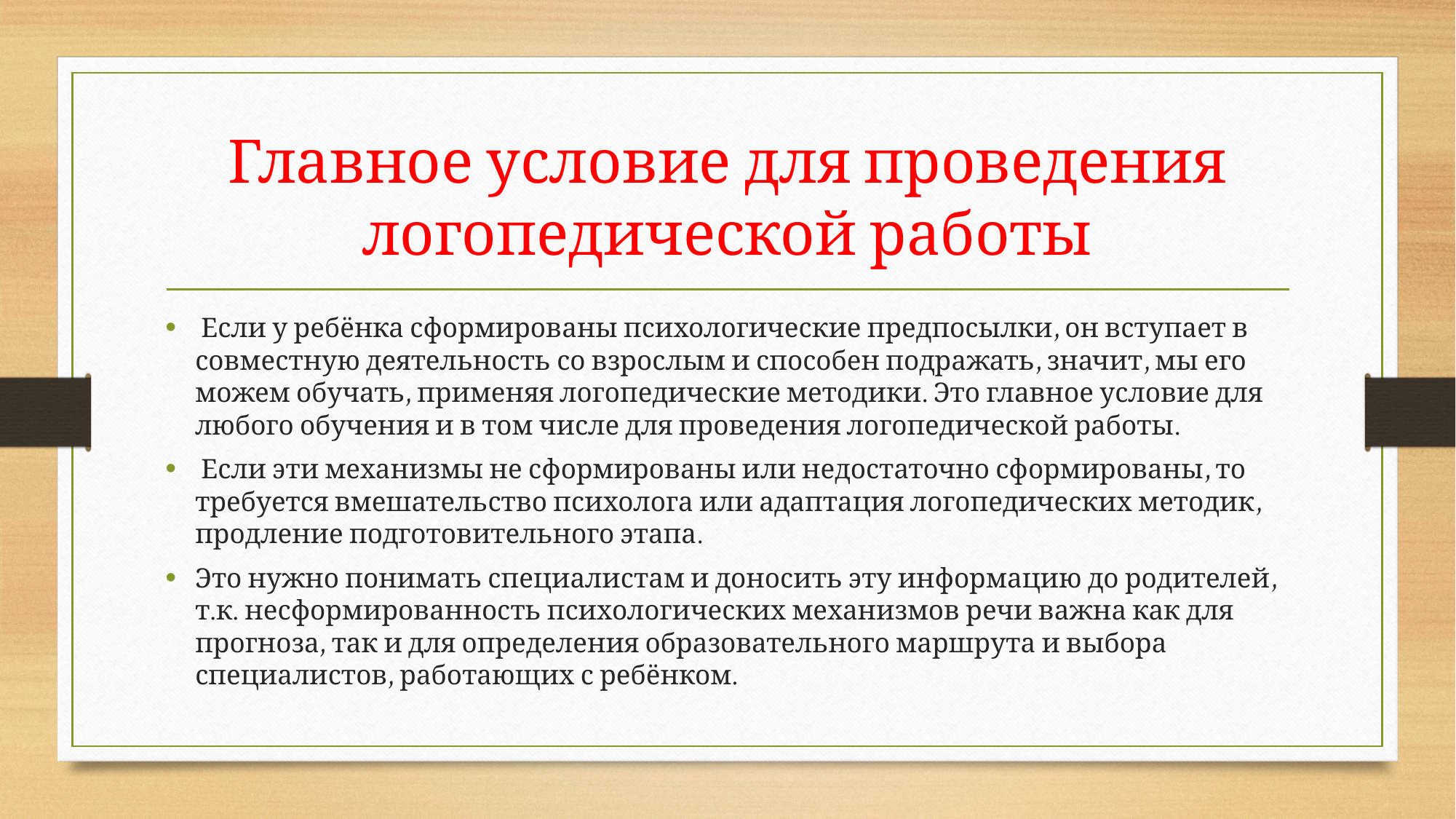

# Главное условие для проведения логопедической работы
 Если у ребёнка сформированы психологические предпосылки, он вступает в совместную деятельность со взрослым и способен подражать, значит, мы его можем обучать, применяя логопедические методики. Это главное условие для любого обучения и в том числе для проведения логопедической работы.
 Если эти механизмы не сформированы или недостаточно сформированы, то требуется вмешательство психолога или адаптация логопедических методик, продление подготовительного этапа.
Это нужно понимать специалистам и доносить эту информацию до родителей, т.к. несформированность психологических механизмов речи важна как для прогноза, так и для определения образовательного маршрута и выбора специалистов, работающих с ребёнком.